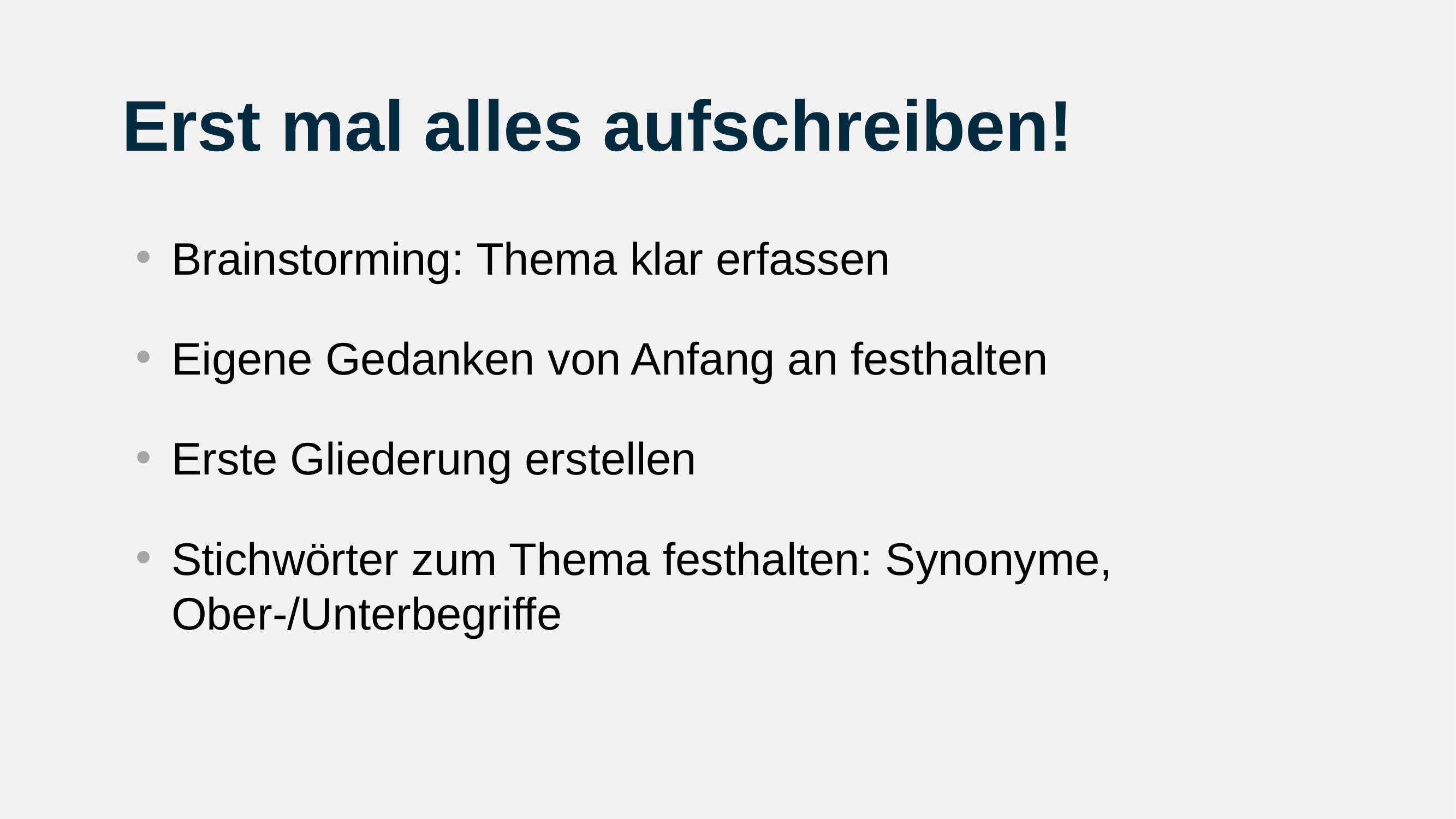

# Erst mal alles aufschreiben!
Brainstorming: Thema klar erfassen
Eigene Gedanken von Anfang an festhalten
Erste Gliederung erstellen
Stichwörter zum Thema festhalten: Synonyme,
Ober-/Unterbegriffe